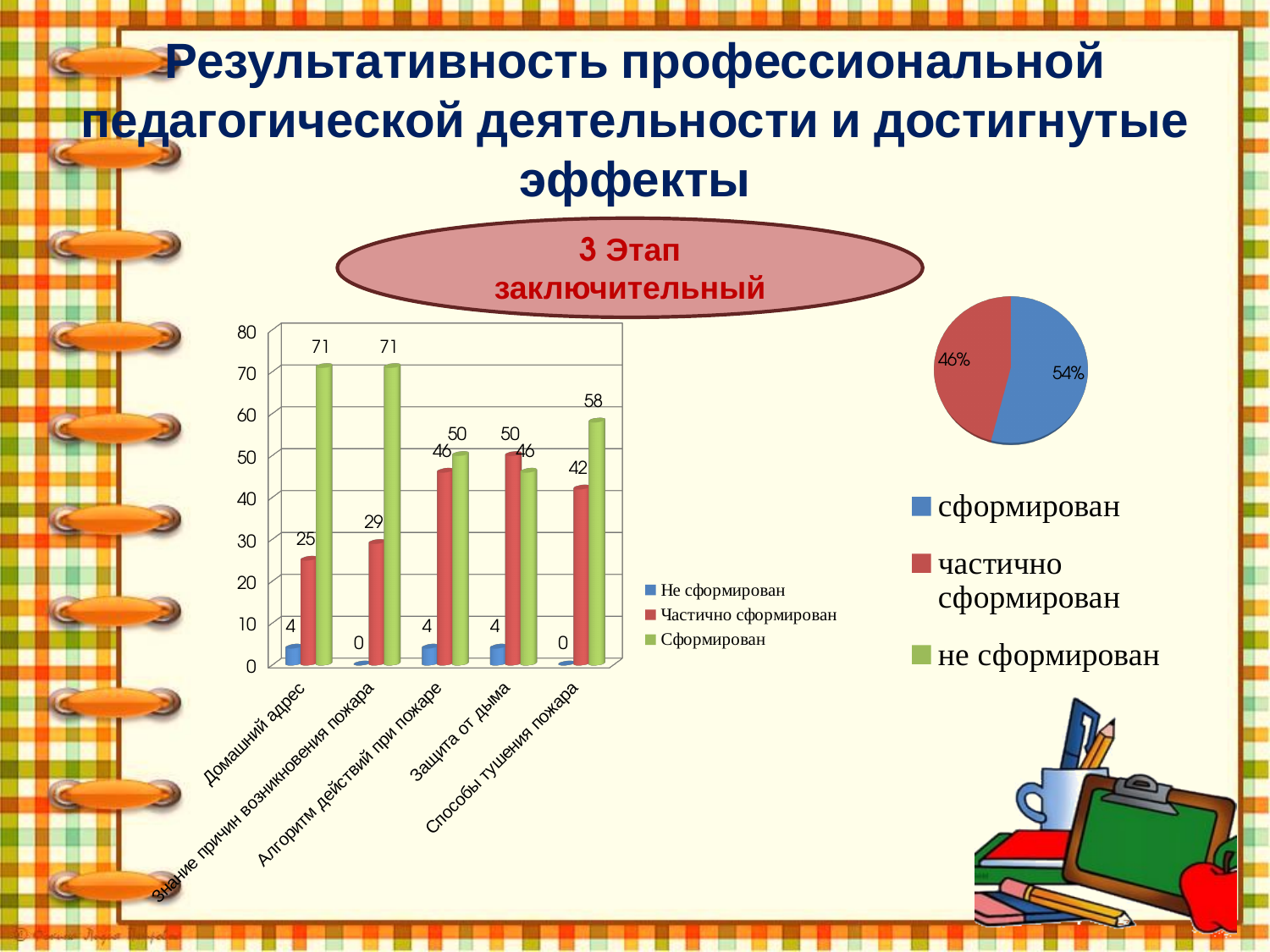

# Результативность профессиональной педагогической деятельности и достигнутые эффекты

[unsupported chart]

3 Этап
заключительный

[unsupported chart]